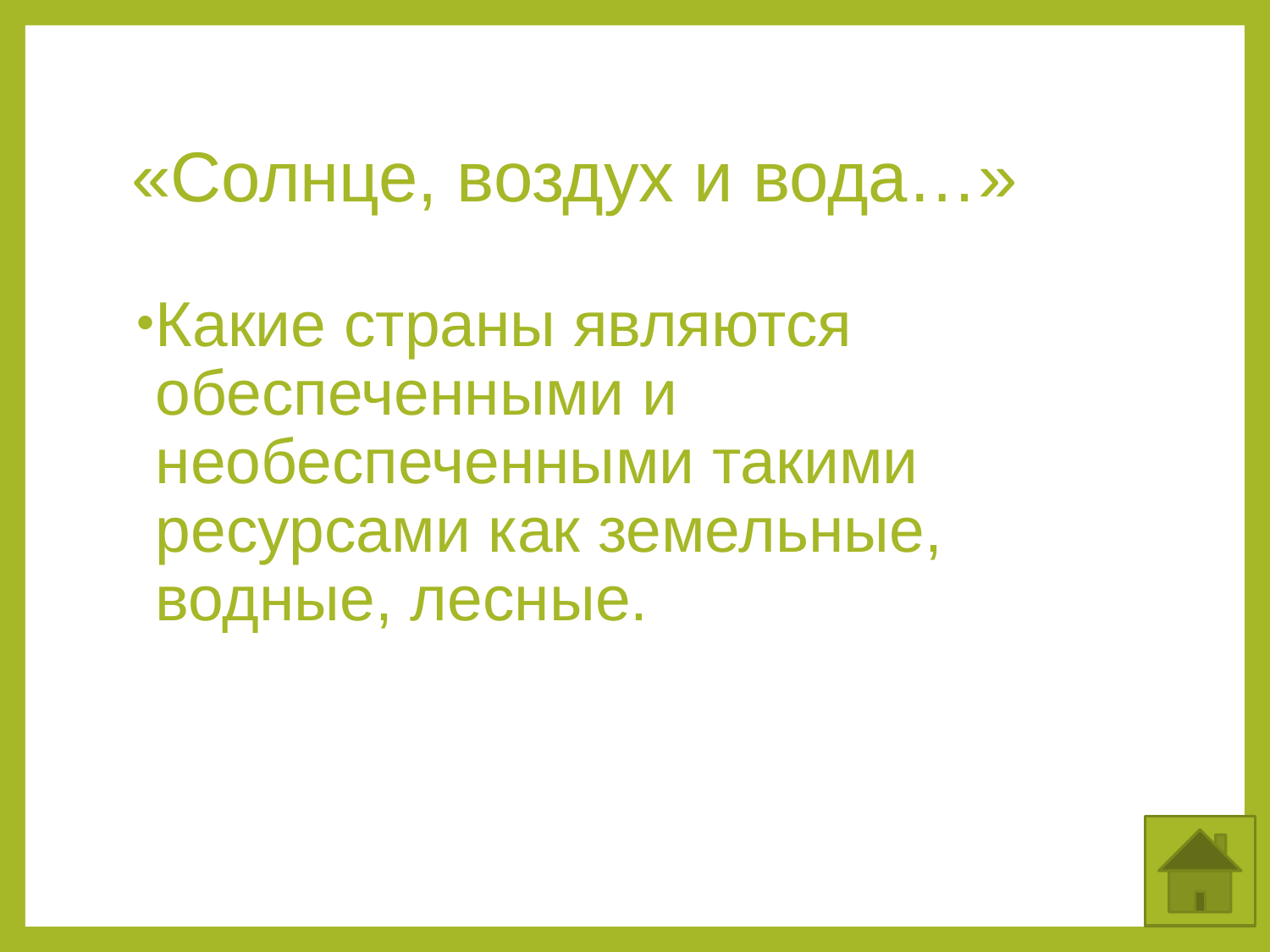

# «Солнце, воздух и вода…»
Какие страны являются обеспеченными и необеспеченными такими ресурсами как земельные, водные, лесные.